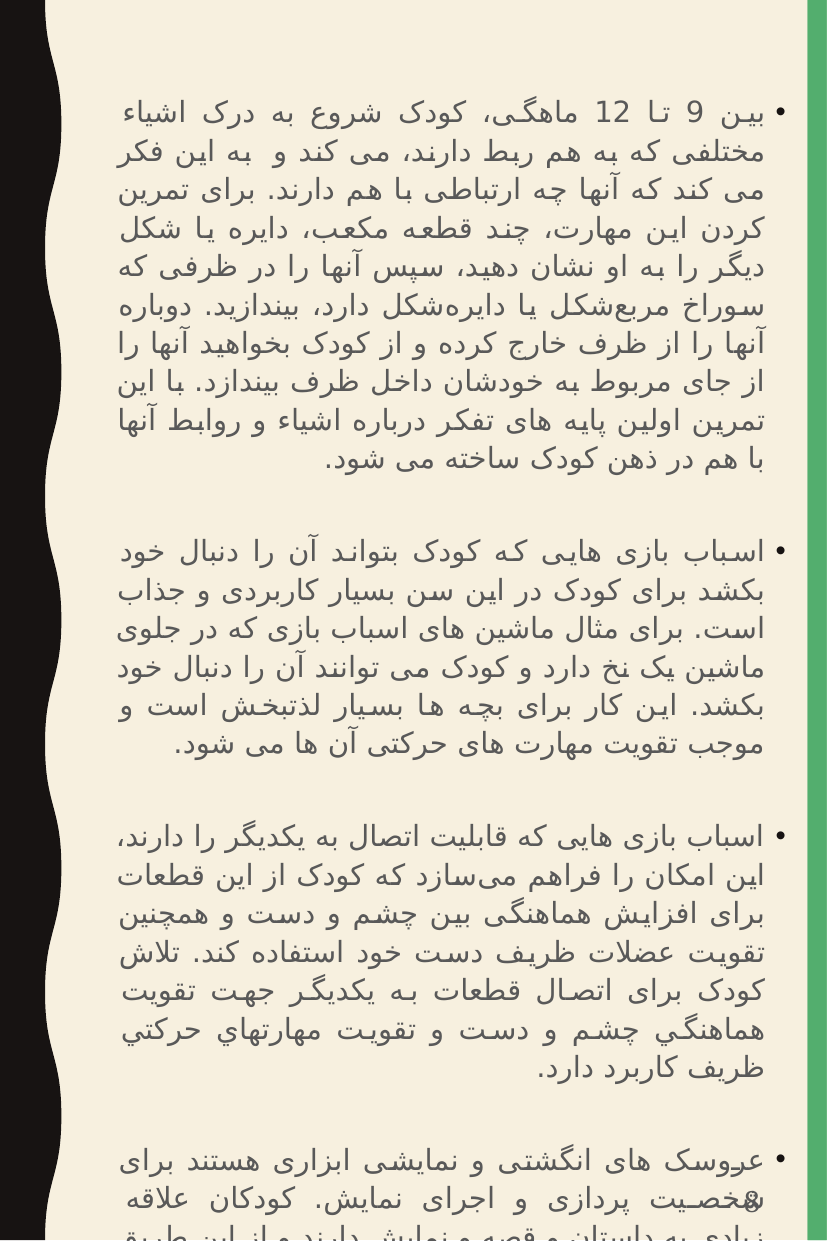

بین 9 تا 12 ماهگی، کودک شروع به درک اشیاء مختلفی که به هم ربط دارند، می کند و  به این فکر می کند که آنها چه ارتباطی با هم دارند. برای تمرین کردن این مهارت، چند قطعه مکعب، دایره یا شکل دیگر را به او نشان دهید، سپس آنها را در ظرفی که سوراخ مربع‌شکل یا دایره‌شکل دارد، بیندازید. دوباره آنها را از ظرف خارج کرده و از کودک بخواهید آنها را از جای مربوط به خودشان داخل ظرف بیندازد. با این تمرین اولین پایه های تفکر درباره اشیاء و روابط آنها با هم در ذهن کودک ساخته می ‌شود.

اسباب بازی هایی که کودک بتواند آن را دنبال خود بکشد برای کودک در این سن بسیار کاربردی و جذاب است. برای مثال ماشین های اسباب بازی که در جلوی ماشین یک نخ دارد و کودک می توانند آن را دنبال خود بکشد. این کار برای بچه ها بسیار لذتبخش است و موجب تقویت مهارت های حرکتی آن ها می شود.

اسباب بازی هایی که قابلیت اتصال به یکدیگر را دارند، این امکان را فراهم می‌سازد که کودک از این قطعات برای افزایش هماهنگی بین چشم و دست و همچنین تقویت عضلات ظریف دست خود استفاده کند. تلاش کودک برای اتصال قطعات به یکدیگر جهت تقويت هماهنگي چشم و دست و تقويت مهارتهاي حركتي ظریف کاربرد دارد.

عروسک های انگشتی و نمایشی ابزاری هستند برای شخصیت پردازی و اجرای نمایش. کودکان علاقه زیادی به داستان و قصه و نمایش دارند و از این طریق قوه تخیلشان درگیر و تقویت می شود. شما می توانید با دست خود عروسک های انگشتی را حرکت دهید و نمایش اجرا کنید.

8